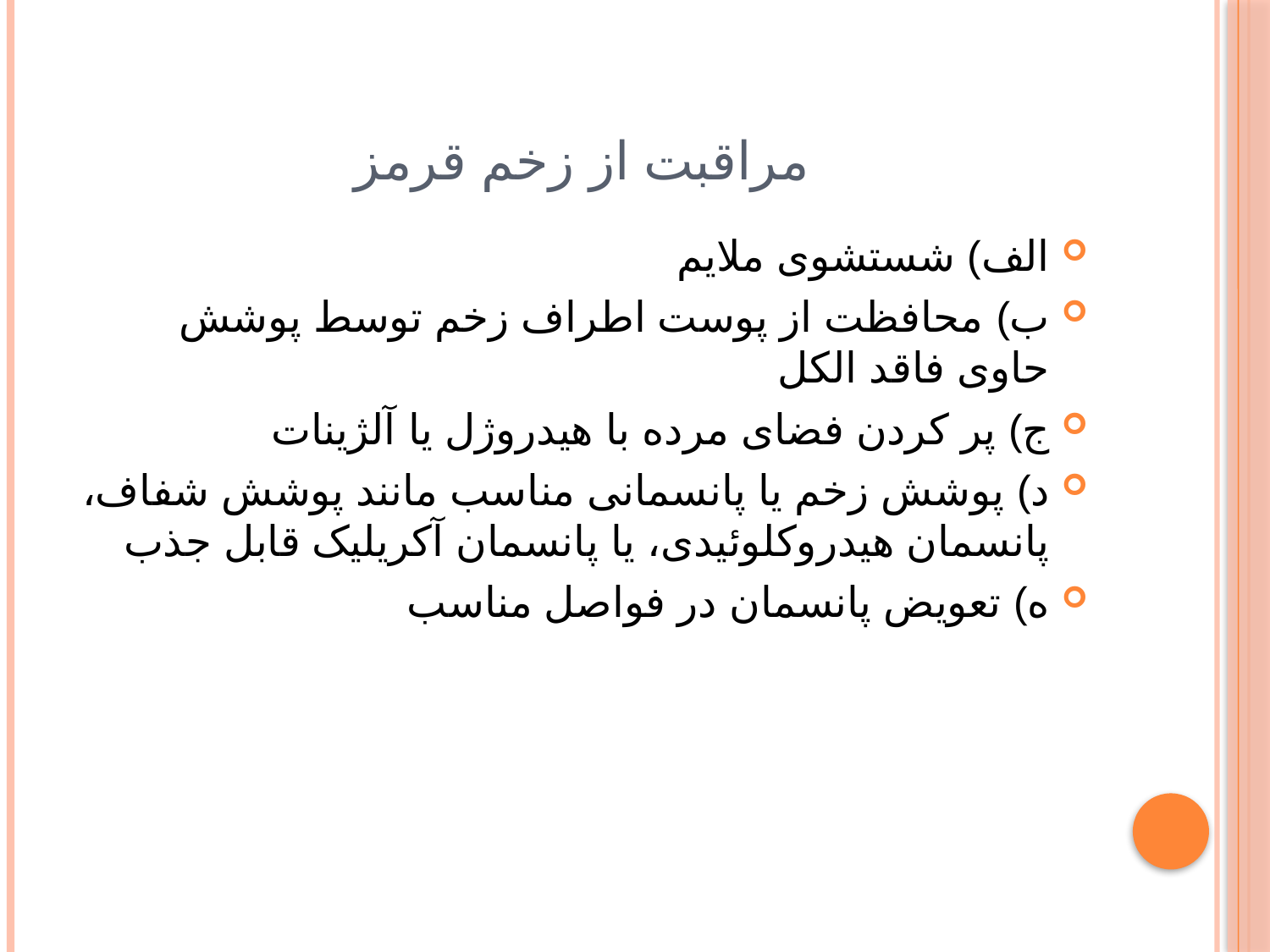

# مراقبت از زخم قرمز
الف) شستشوی ملایم
ب) محافظت از پوست اطراف زخم توسط پوشش حاوی فاقد الکل
ج) پر کردن فضای مرده با هیدروژل یا آلژینات
د) پوشش زخم یا پانسمانی مناسب مانند پوشش شفاف، پانسمان هیدروکلوئیدی، یا پانسمان آکریلیک قابل جذب
ه) تعویض پانسمان در فواصل مناسب